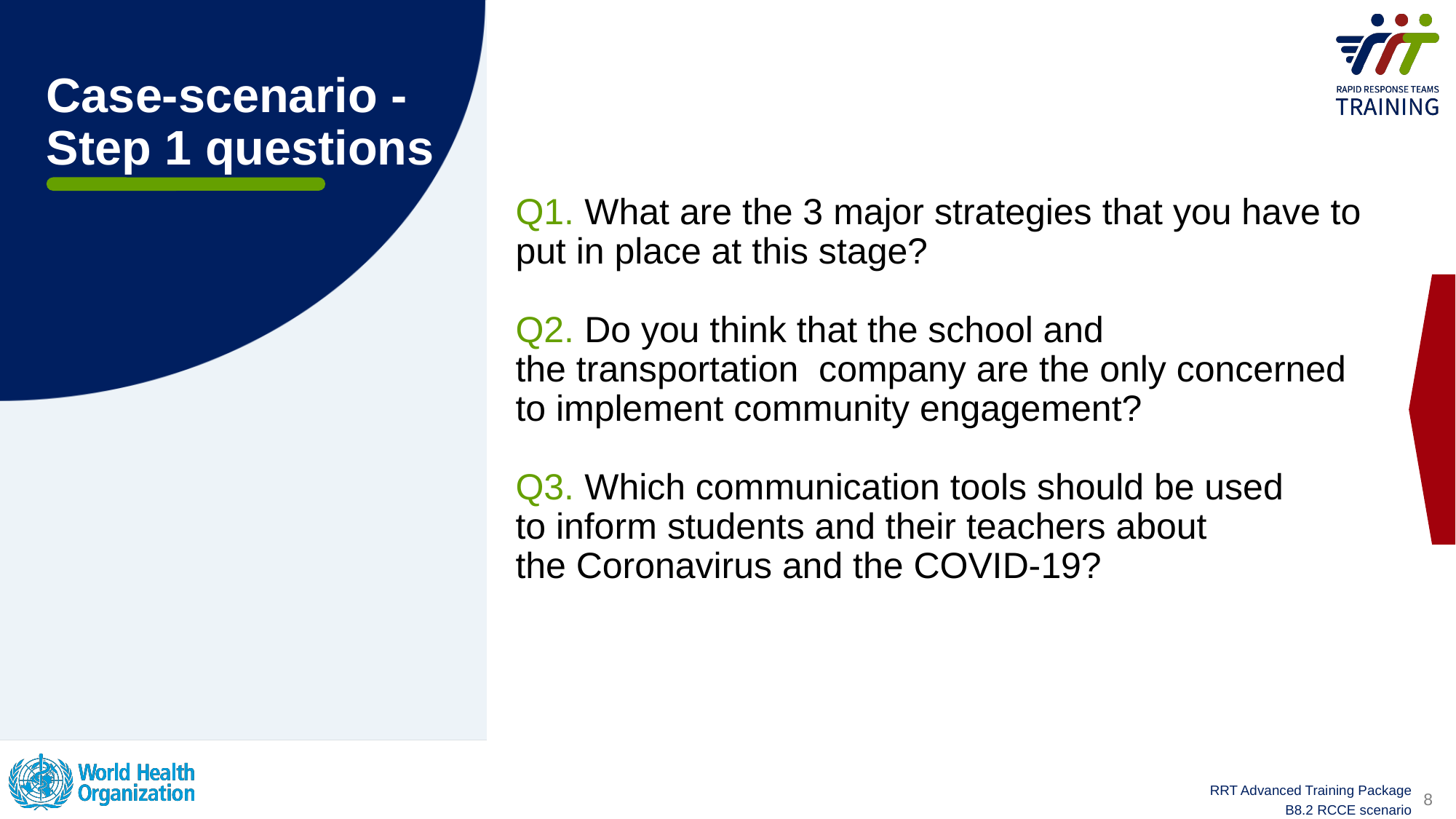

Case-scenario - Step 1 questions
Q1. What are the 3 major strategies that you have to put in place at this stage?

Q2. Do you think that the school and the transportation  company are the only concerned to implement community engagement?

Q3. Which communication tools should be used to inform students and their teachers about the Coronavirus and the COVID-19?